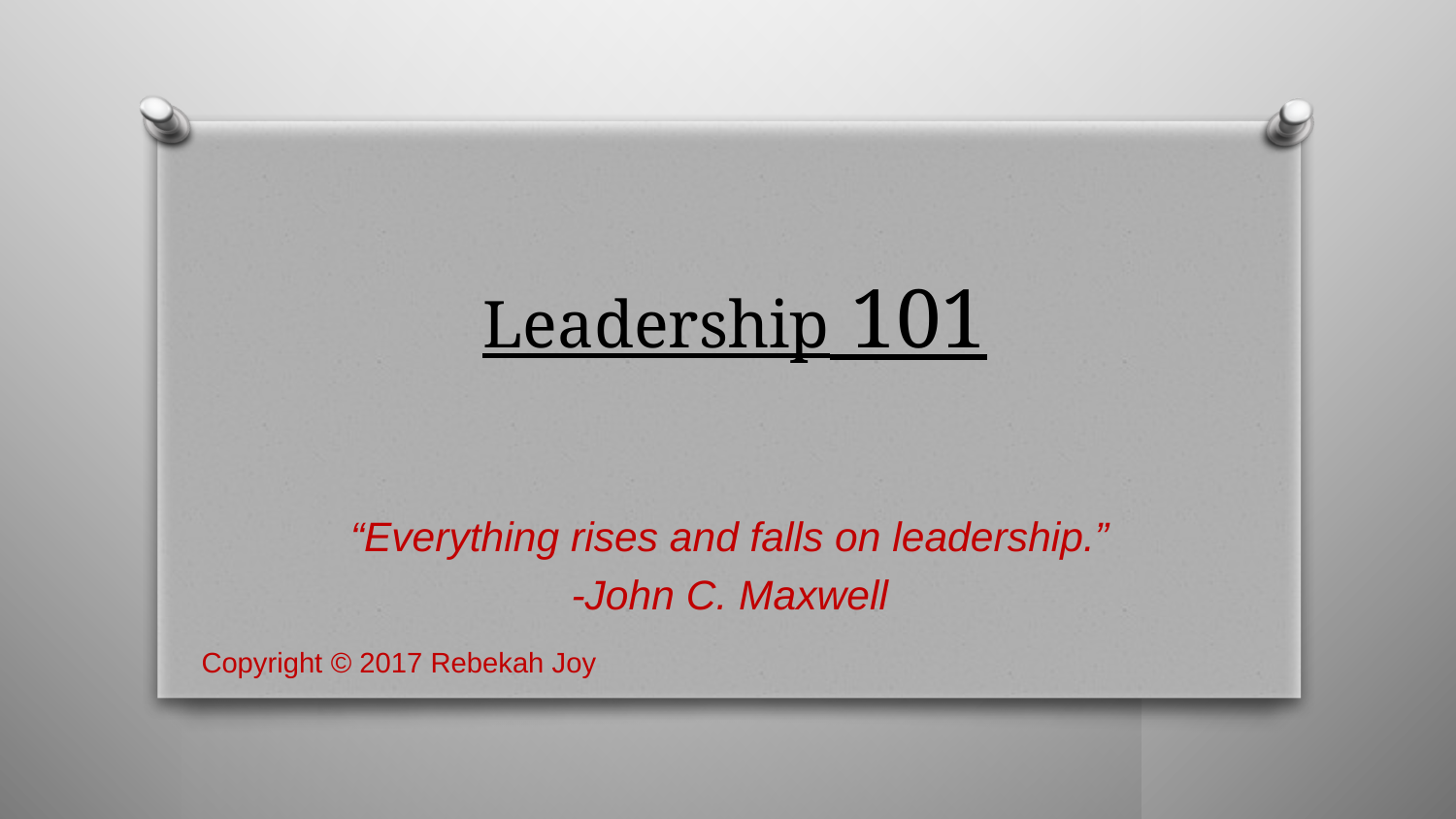

# Leadership 101

“Everything rises and falls on leadership.”
-John C. Maxwell
Copyright © 2017 Rebekah Joy